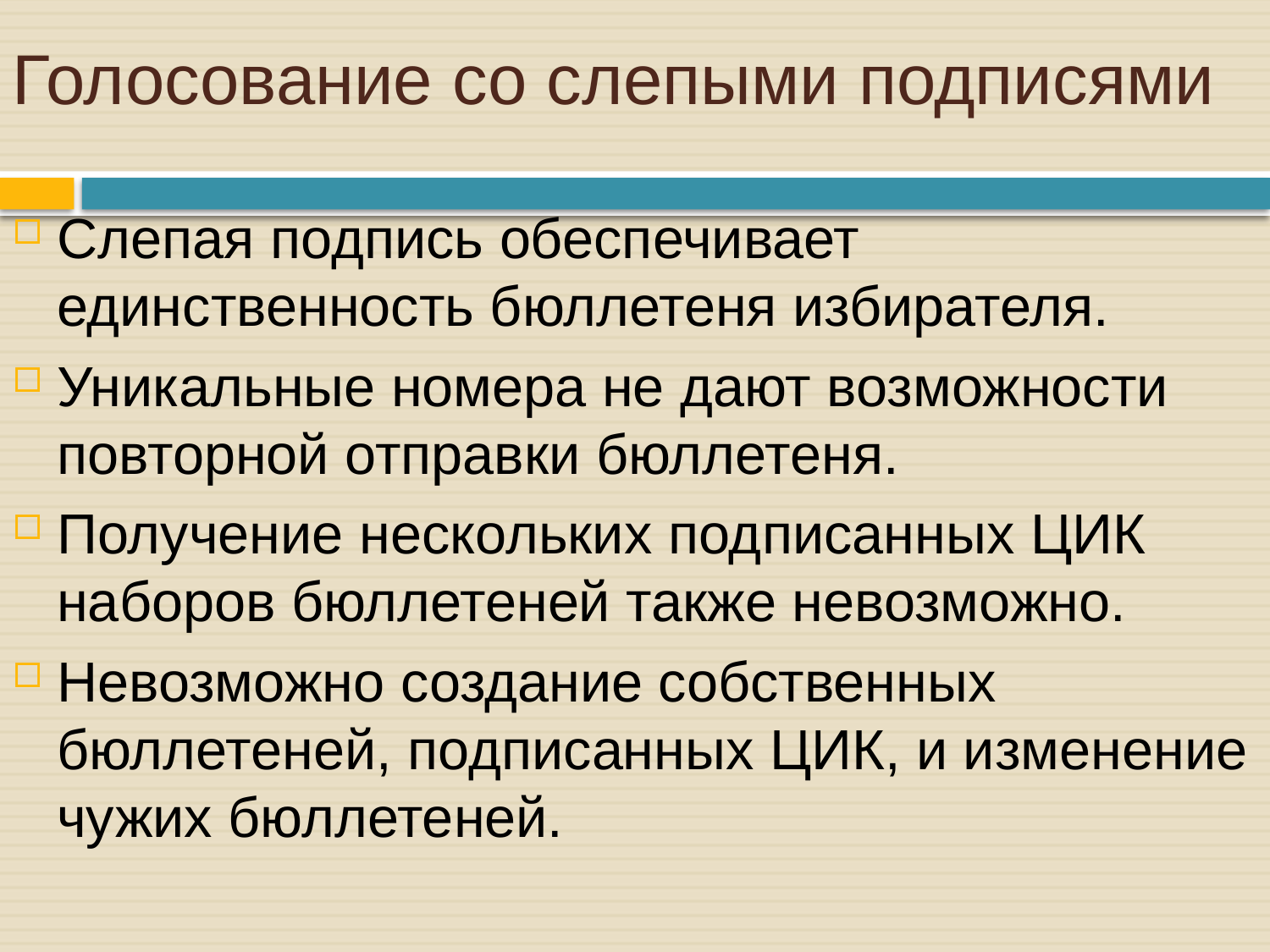

# Голосование со слепыми подписями
Слепая подпись обеспечивает единственность бюллетеня избирателя.
Уникальные номера не дают возможности повторной отправки бюллетеня.
Получение нескольких подписанных ЦИК наборов бюллетеней также невозможно.
Невозможно создание собственных бюллетеней, подписанных ЦИК, и изменение чужих бюллетеней.